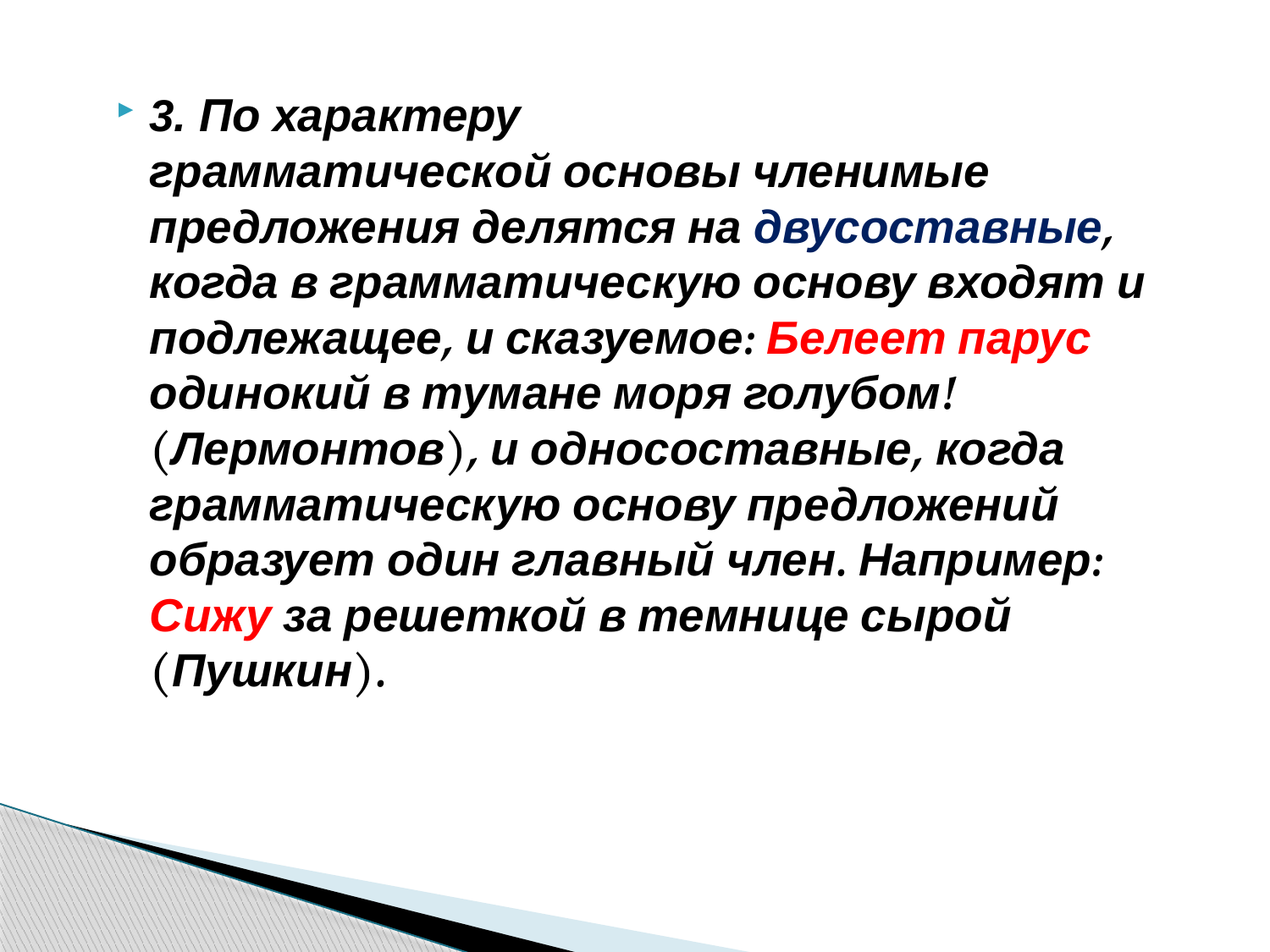

3. По характеру грамматической основы членимые предложения делятся на двусоставные, когда в грамматическую основу входят и подлежащее, и сказуемое: Белеет парус одинокий в тумане моря голубом! (Лермонтов), и односоставные, когда грамматическую основу предложений образует один главный член. Например: Сижу за решеткой в темнице сырой (Пушкин).